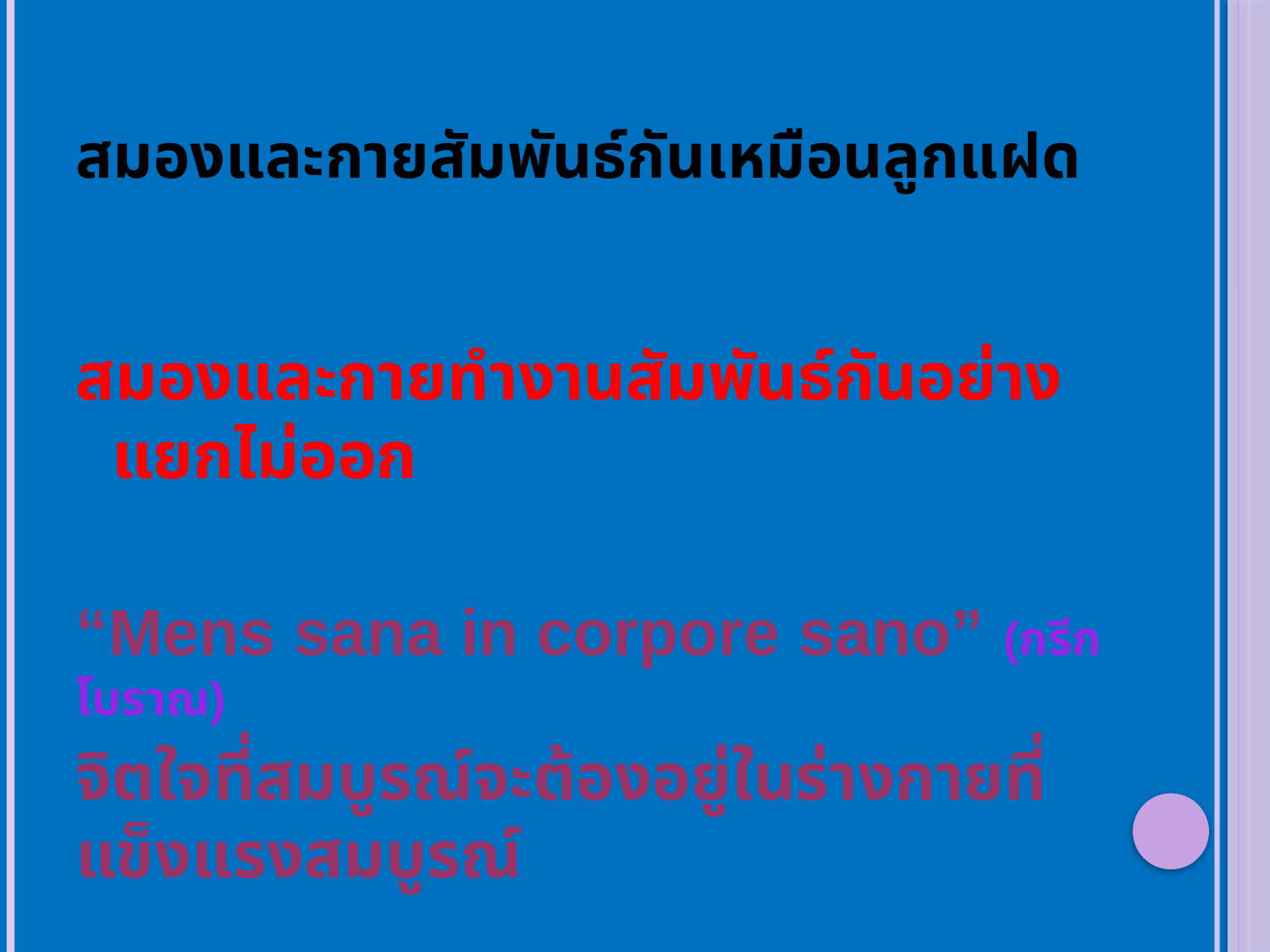

# สมองและกายสัมพันธ์กันเหมือนลูกแฝด

สมองและกายทำงานสัมพันธ์กันอย่างแยกไม่ออก

“Mens sana in corpore sano” (กรีกโบราณ)
จิตใจที่สมบูรณ์จะต้องอยู่ในร่างกายที่แข็งแรงสมบูรณ์